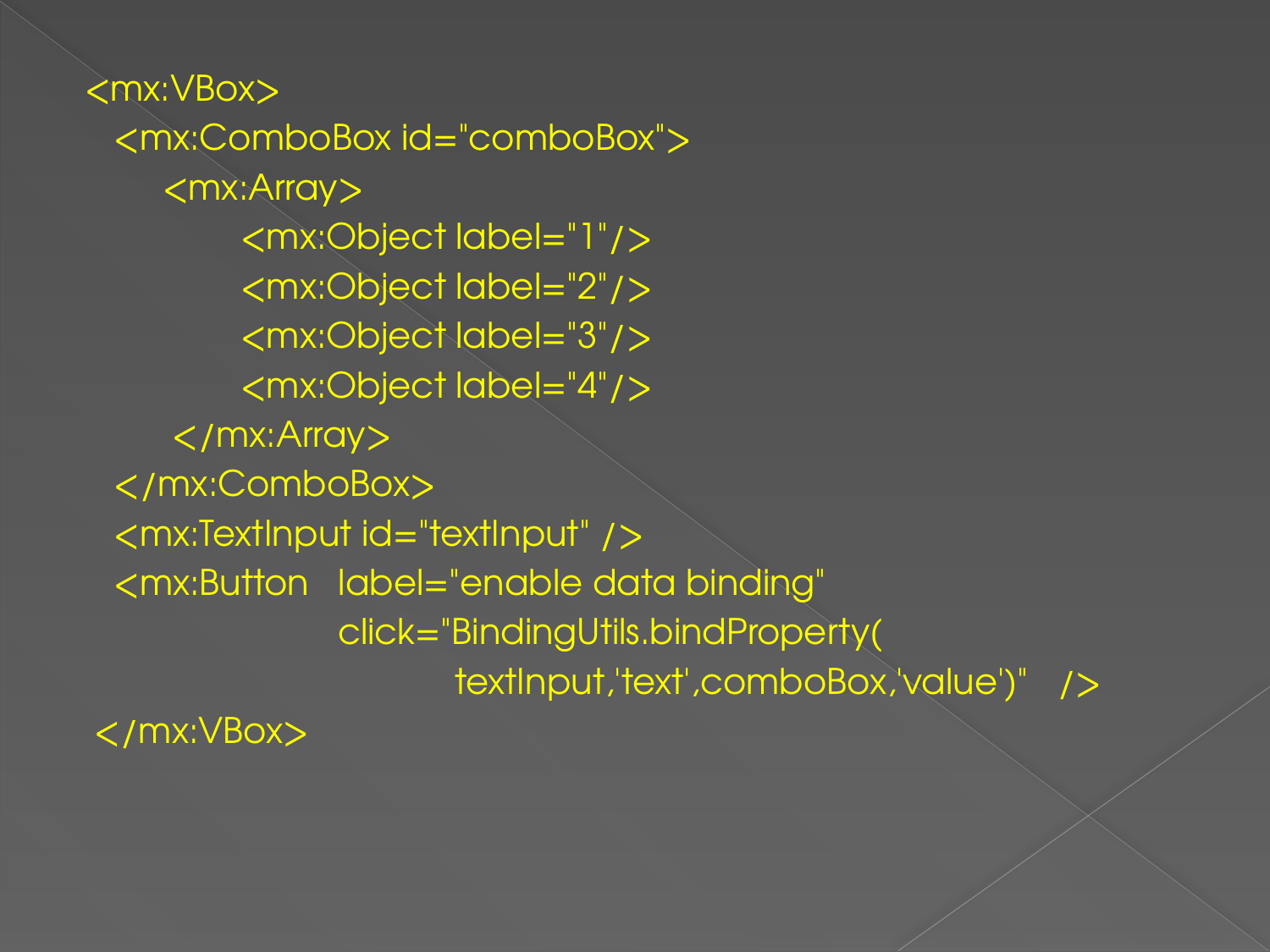

<mx:VBox>
   <mx:ComboBox id="comboBox">
        <mx:Array>
                <mx:Object label="1"/>
                <mx:Object label="2"/>
                <mx:Object label="3"/>
                <mx:Object label="4"/>
         </mx:Array>
   </mx:ComboBox>
   <mx:TextInput id="textInput" />
   <mx:Button   label="enable data binding"
                          click="BindingUtils.bindProperty(
                                      textInput,'text',comboBox,'value')"   />
 </mx:VBox>